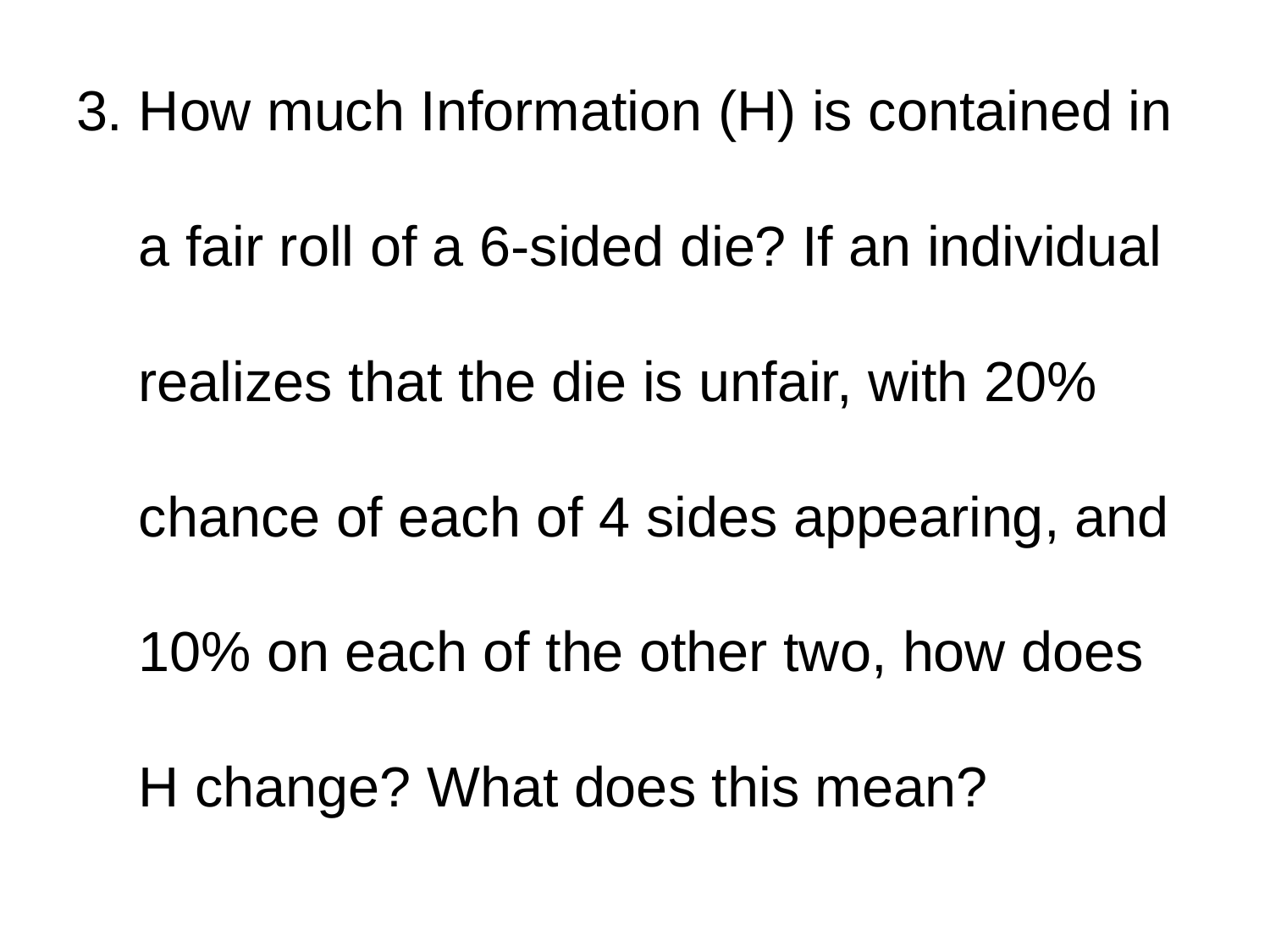

3. How much Information (H) is contained in
    a fair roll of a 6-sided die? If an individual
    realizes that the die is unfair, with 20%
    chance of each of 4 sides appearing, and
    10% on each of the other two, how does
    H change? What does this mean?